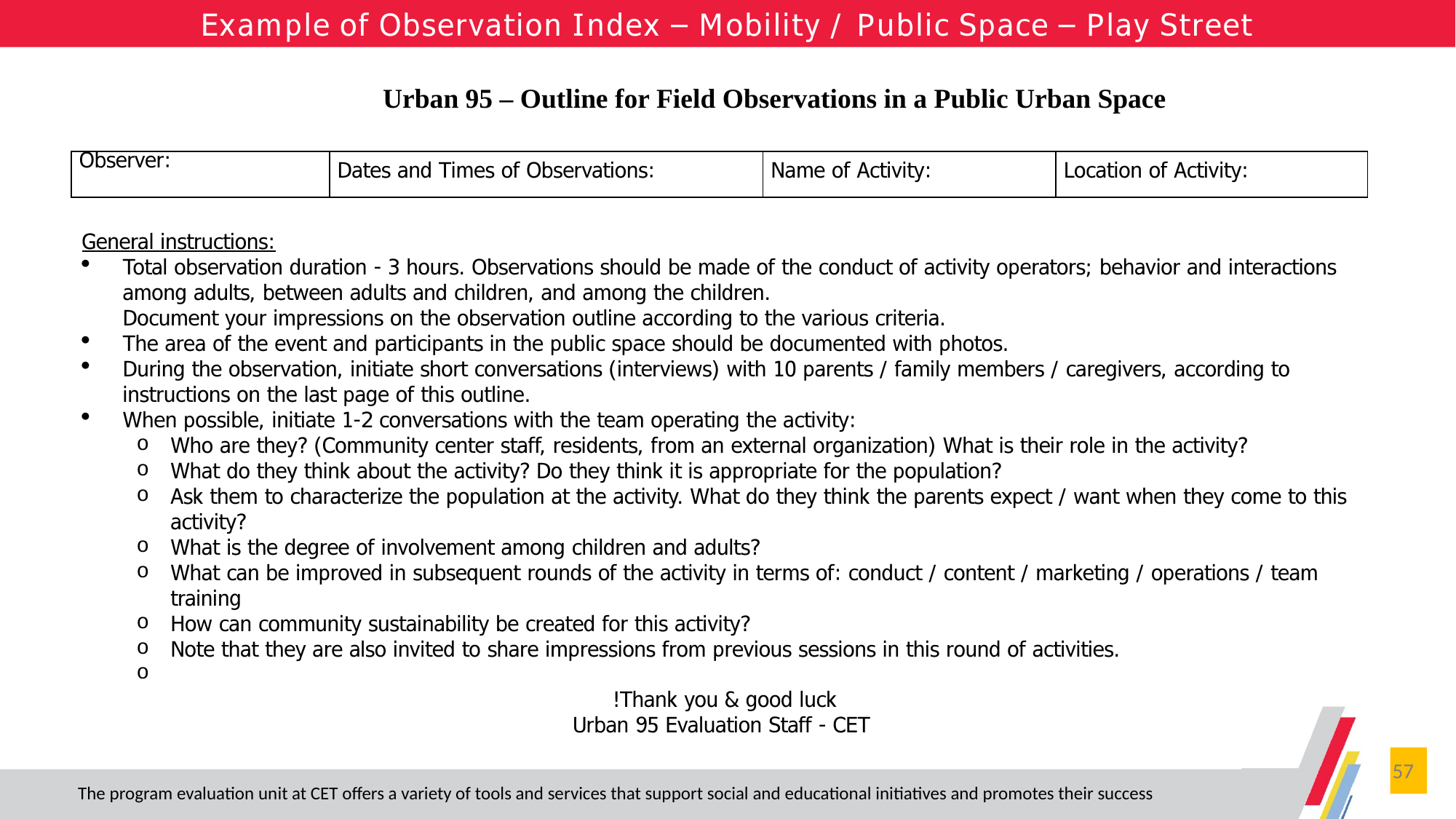

Example of Observation Index – Mobility / Public Space – Play Street
Urban 95 – Outline for Field Observations in a Public Urban Space
| Observer: | Dates and Times of Observations: | Name of Activity: | Location of Activity: |
| --- | --- | --- | --- |
General instructions:
Total observation duration - 3 hours. Observations should be made of the conduct of activity operators; behavior and interactions among adults, between adults and children, and among the children.
Document your impressions on the observation outline according to the various criteria.
The area of the event and participants in the public space should be documented with photos.
During the observation, initiate short conversations (interviews) with 10 parents / family members / caregivers, according to instructions on the last page of this outline.
When possible, initiate 1-2 conversations with the team operating the activity:
Who are they? (Community center staff, residents, from an external organization) What is their role in the activity?
What do they think about the activity? Do they think it is appropriate for the population?
Ask them to characterize the population at the activity. What do they think the parents expect / want when they come to this activity?
What is the degree of involvement among children and adults?
What can be improved in subsequent rounds of the activity in terms of: conduct / content / marketing / operations / team training
How can community sustainability be created for this activity?
Note that they are also invited to share impressions from previous sessions in this round of activities.

Thank you & good luck!
 Urban 95 Evaluation Staff - CET
57